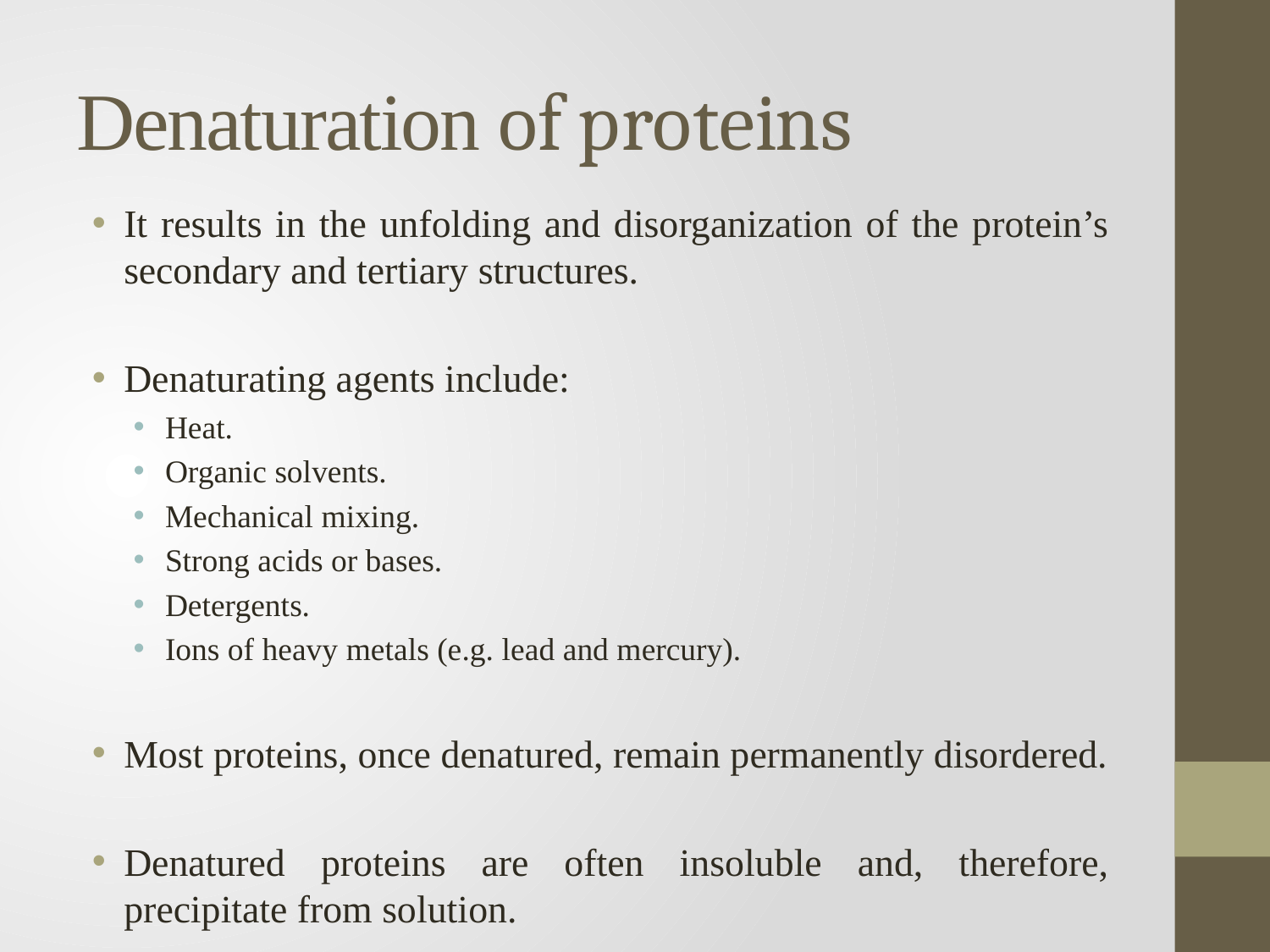

# Denaturation of proteins
It results in the unfolding and disorganization of the protein’s secondary and tertiary structures.

Denaturating agents include:
Heat.
Organic solvents.
Mechanical mixing.
Strong acids or bases.
Detergents.
Ions of heavy metals (e.g. lead and mercury).

Most proteins, once denatured, remain permanently disordered.

Denatured proteins are often insoluble and, therefore, precipitate from solution.